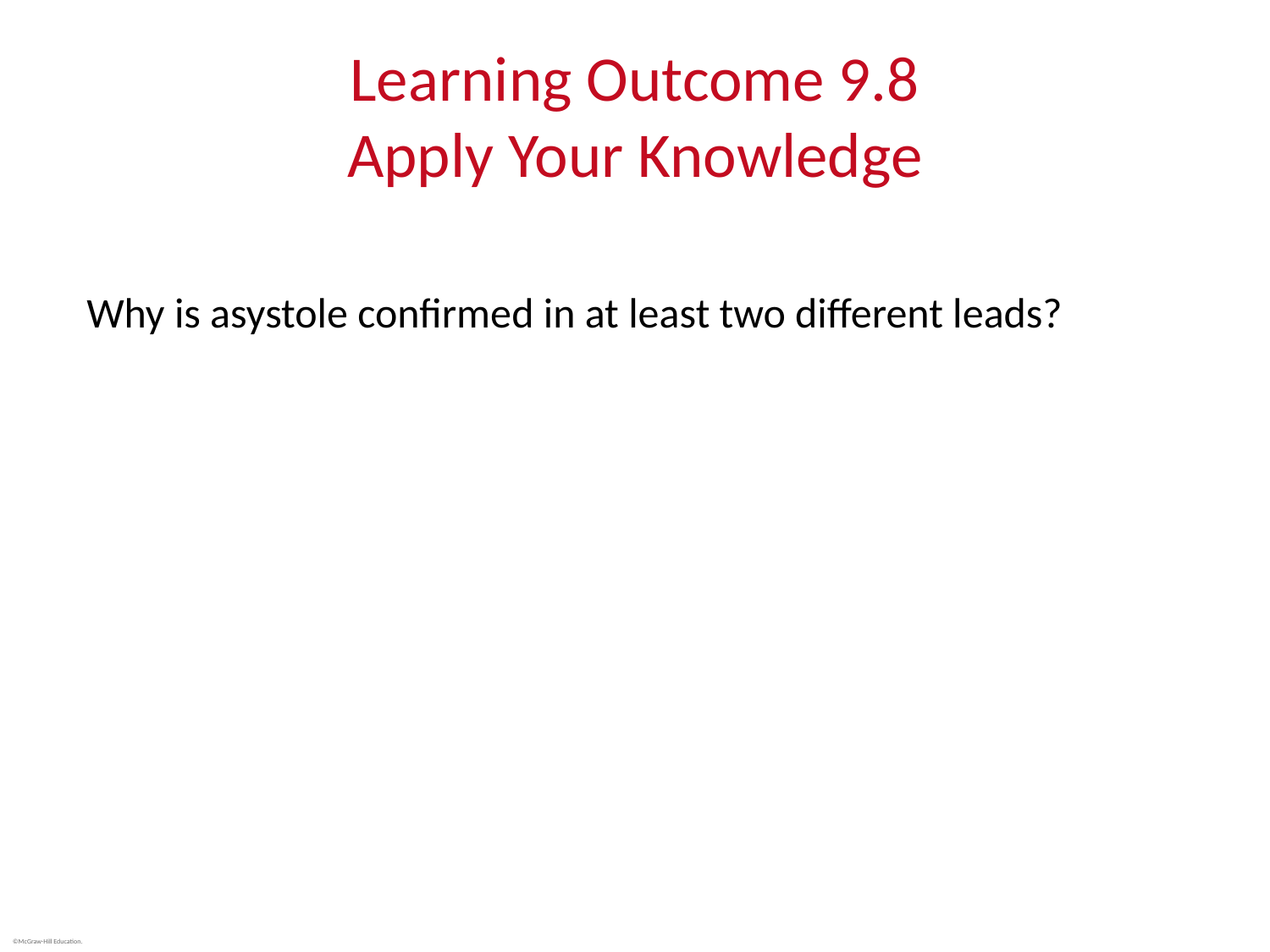

# Learning Outcome 9.8 Apply Your Knowledge
Why is asystole confirmed in at least two different leads?